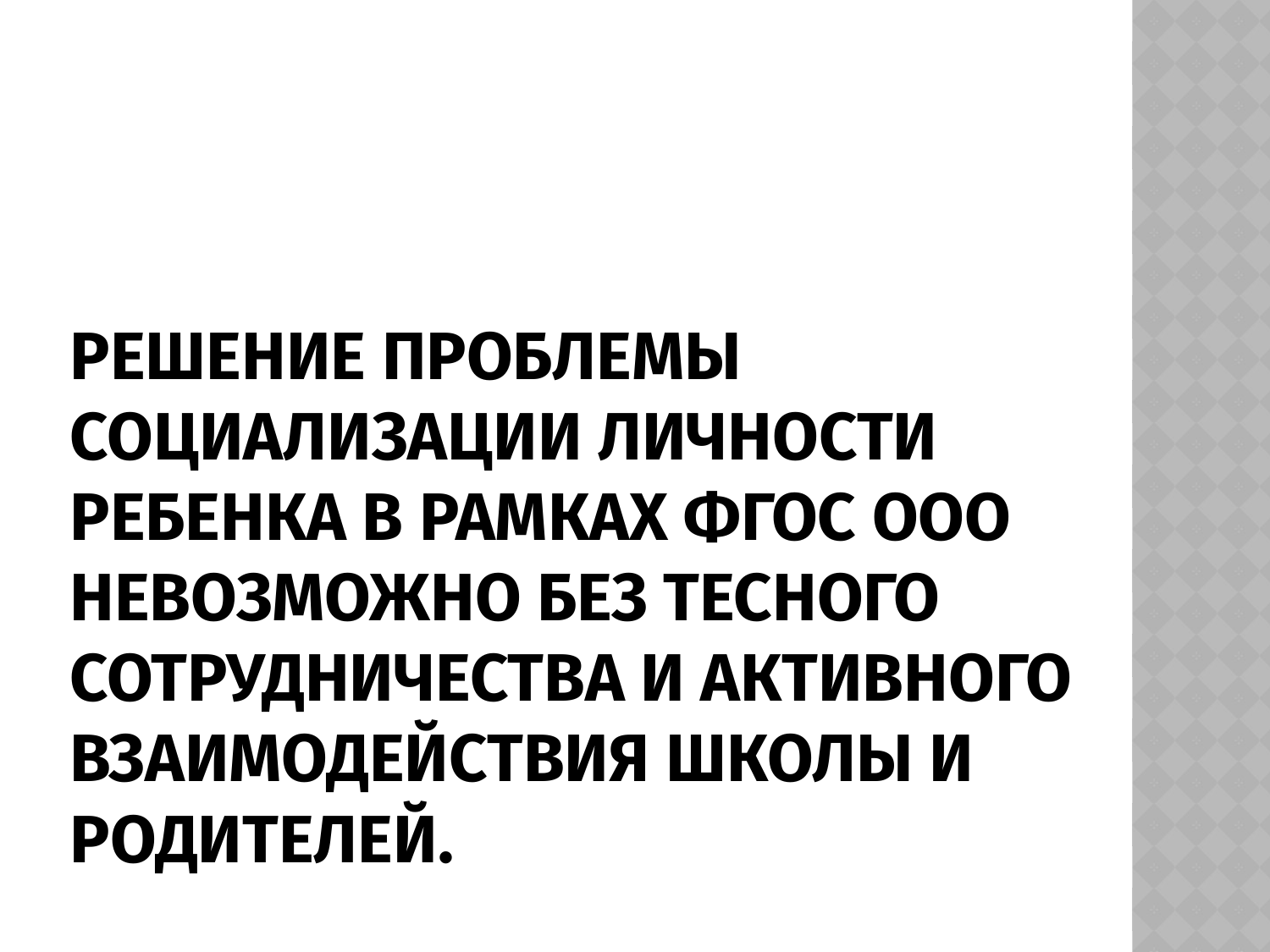

# Решение проблемы социализации личности ребенка в рамках ФГОС ООО невозможно без тесного сотрудничества и активного взаимодействия школы и родителей.